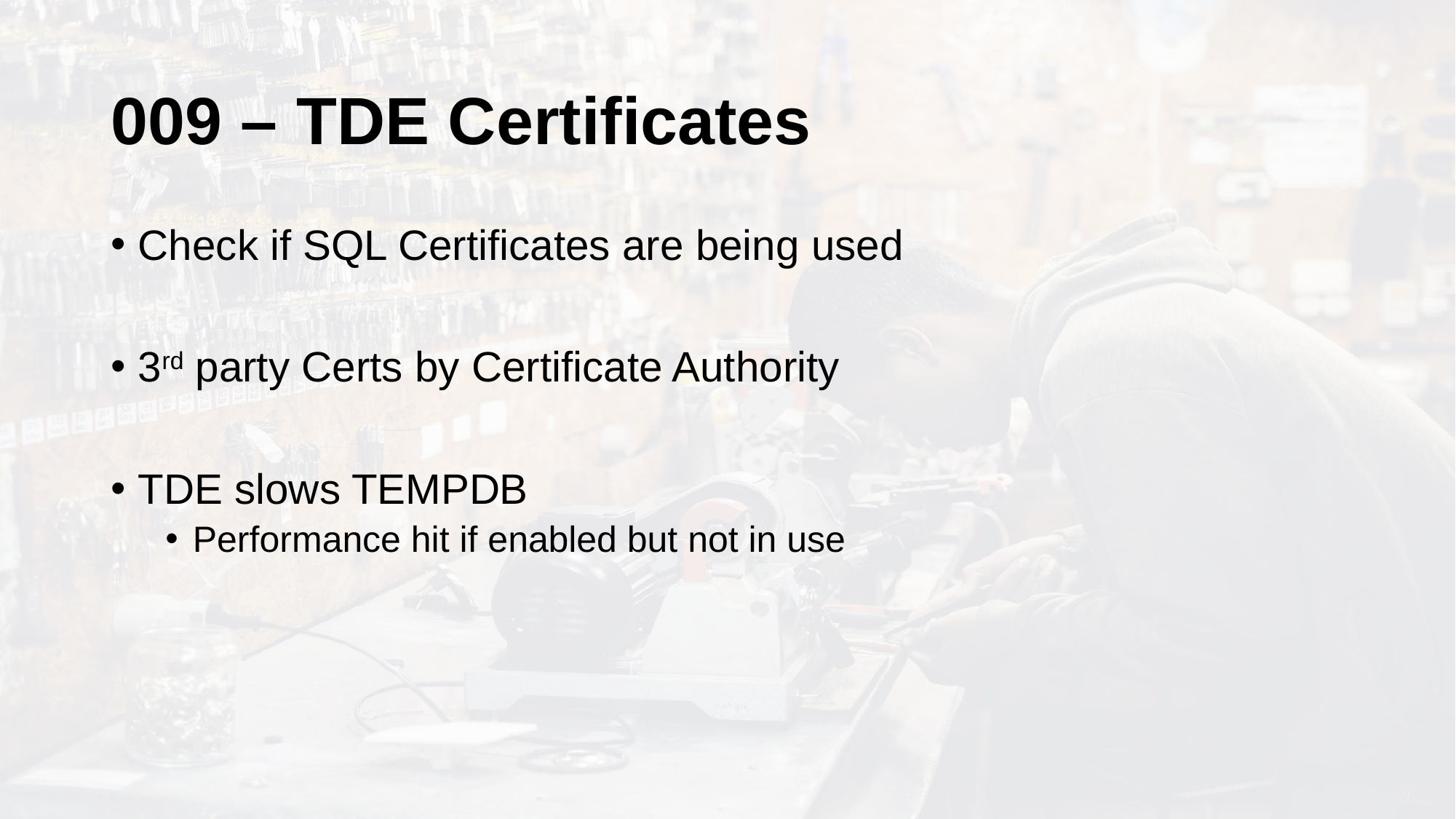

# 009 – TDE Certificates
Check if SQL Certificates are being used

3rd party Certs by Certificate Authority

TDE slows TEMPDB
Performance hit if enabled but not in use